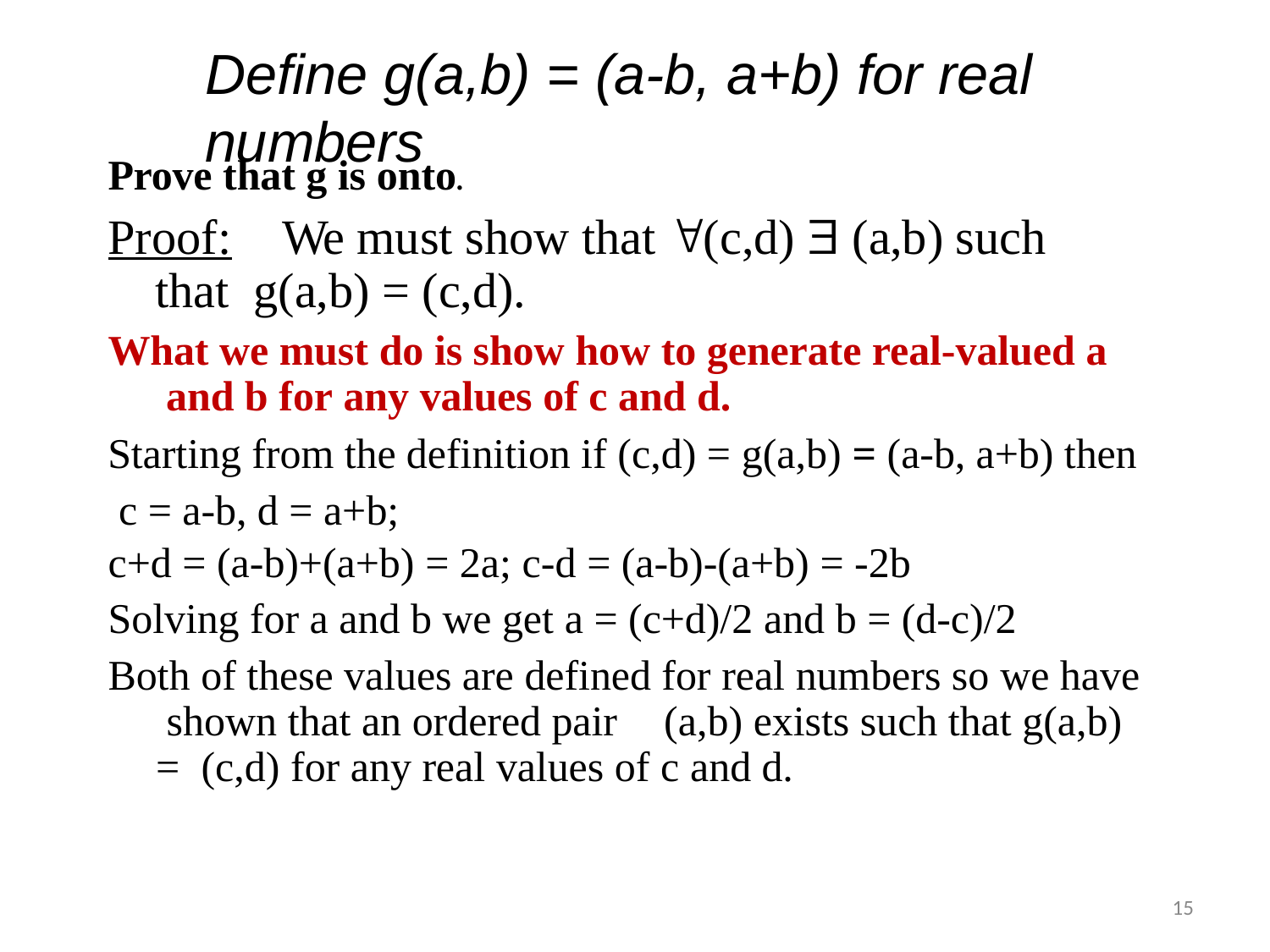

# Define g(a,b) = (a-b, a+b) for real numbers
Prove that g is onto.
Proof:	We must show that ∀(c,d) ∃ (a,b) such that  g(a,b) = (c,d).
What we must do is show how to generate real-valued a  and b for any values of c and d.
Starting from the definition if (c,d) = g(a,b) = (a-b, a+b) then  c = a-b, d = a+b;
c+d = (a-b)+(a+b) = 2a; c-d = (a-b)-(a+b) = -2b
Solving for a and b we get a = (c+d)/2 and b = (d-c)/2
Both of these values are defined for real numbers so we have  shown that an ordered pair	(a,b) exists such that g(a,b) =  (c,d) for any real values of c and d.
15